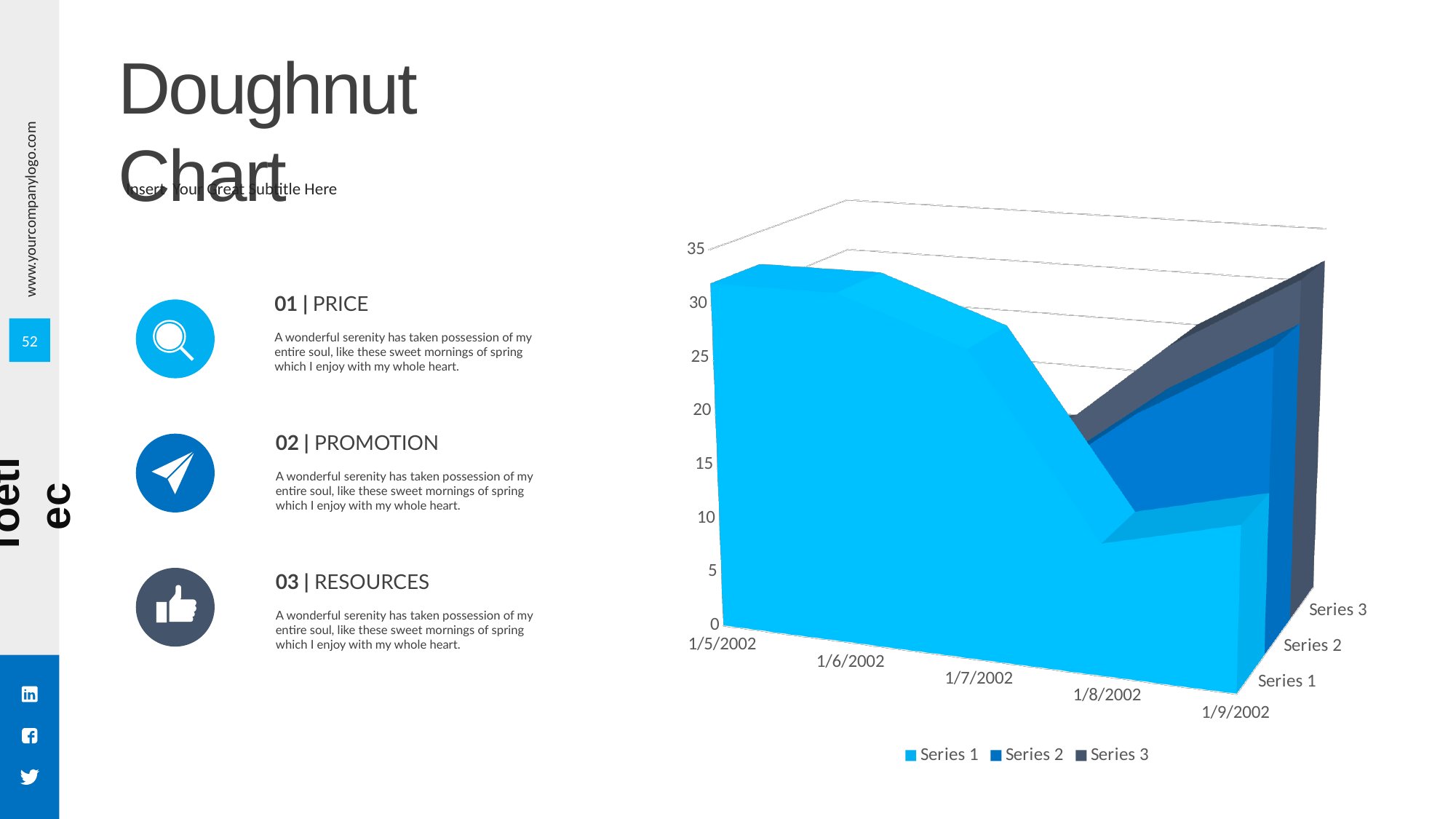

Doughnut Chart
Insert  Your Great Subtitle Here

[unsupported chart]

01 | PRICE

A wonderful serenity has taken possession of my entire soul, like these sweet mornings of spring which I enjoy with my whole heart.

52

02 | PROMOTION

A wonderful serenity has taken possession of my entire soul, like these sweet mornings of spring which I enjoy with my whole heart.

03 | RESOURCES

A wonderful serenity has taken possession of my entire soul, like these sweet mornings of spring which I enjoy with my whole heart.